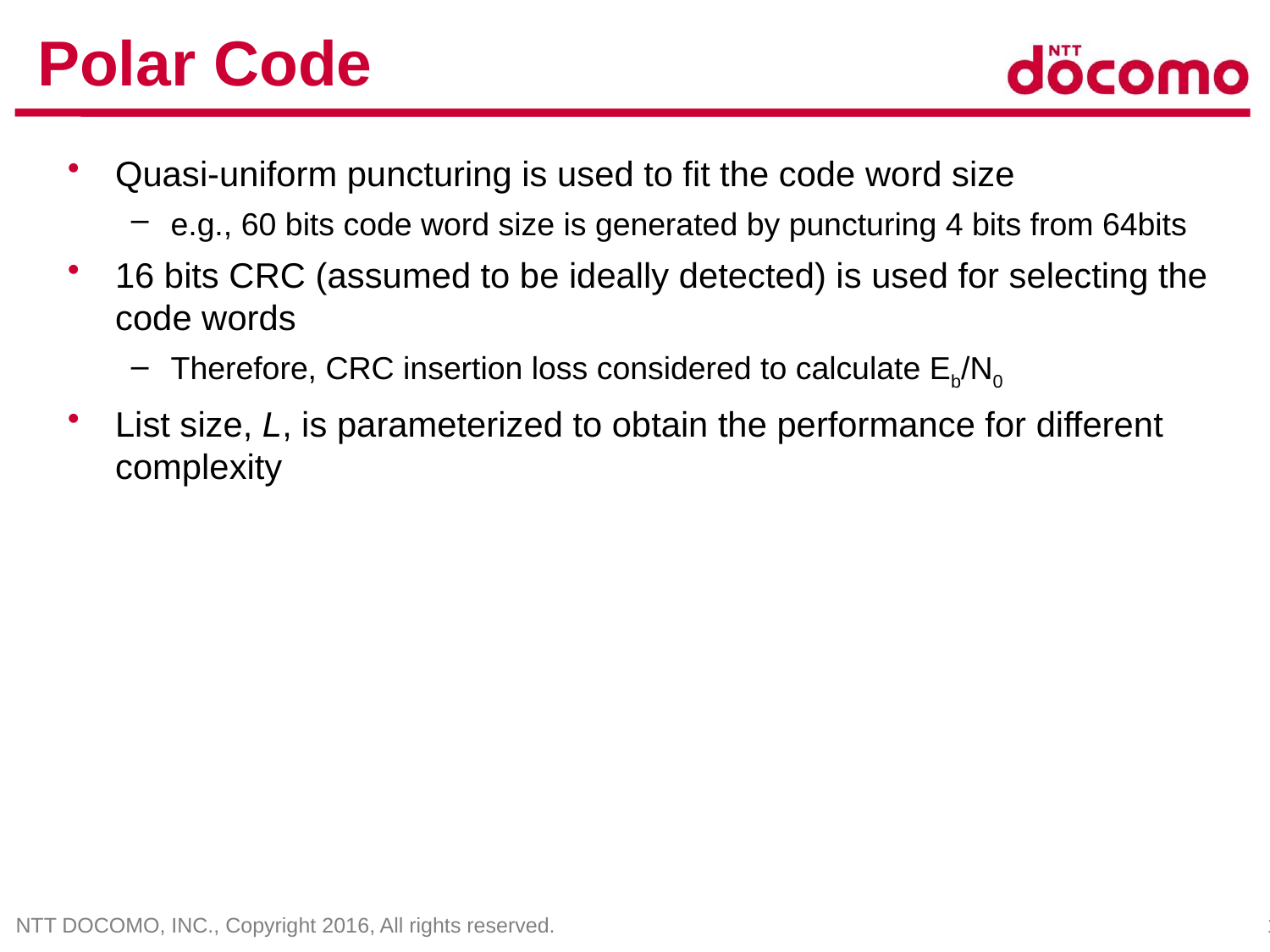

# Polar Code
Quasi-uniform puncturing is used to fit the code word size
e.g., 60 bits code word size is generated by puncturing 4 bits from 64bits
16 bits CRC (assumed to be ideally detected) is used for selecting the code words
Therefore, CRC insertion loss considered to calculate Eb/N0
List size, L, is parameterized to obtain the performance for different complexity